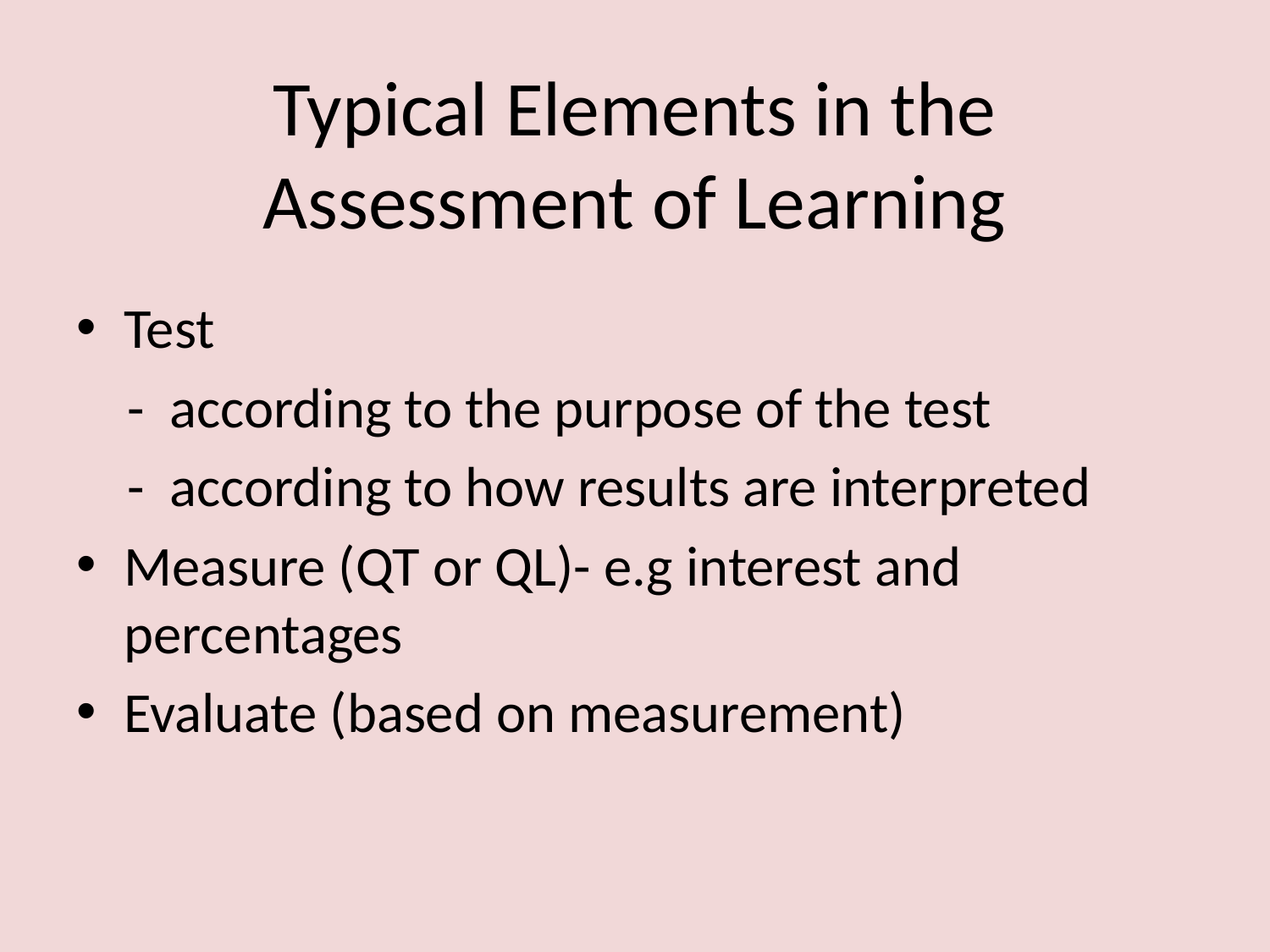

# Typical Elements in the Assessment of Learning
Test
    -  according to the purpose of the test
    -  according to how results are interpreted
Measure (QT or QL)- e.g interest and percentages
Evaluate (based on measurement)